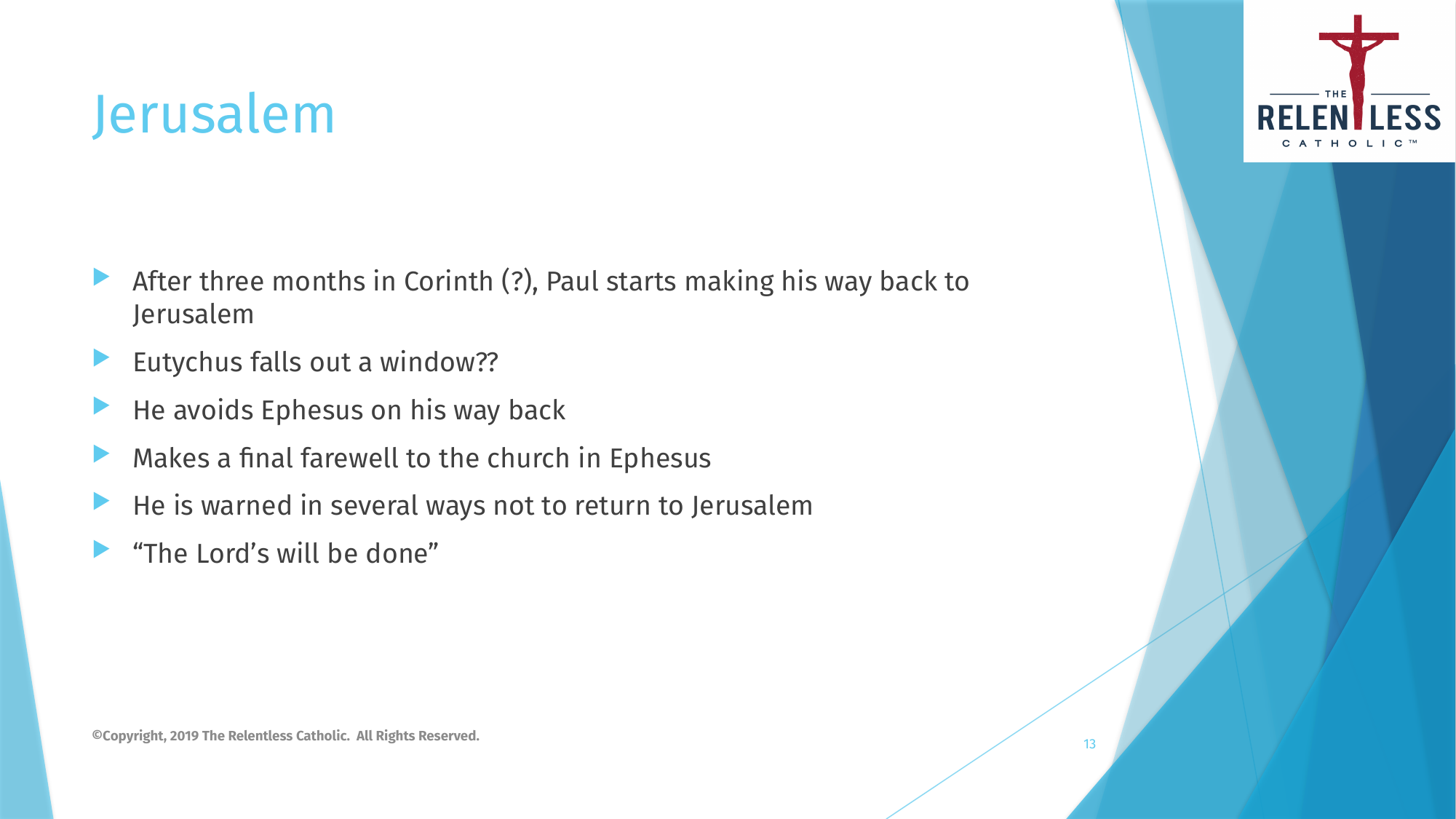

# Jerusalem
After three months in Corinth (?), Paul starts making his way back to Jerusalem
Eutychus falls out a window??
He avoids Ephesus on his way back
Makes a final farewell to the church in Ephesus
He is warned in several ways not to return to Jerusalem
“The Lord’s will be done”

©Copyright, 2019 The Relentless Catholic.  All Rights Reserved.

13